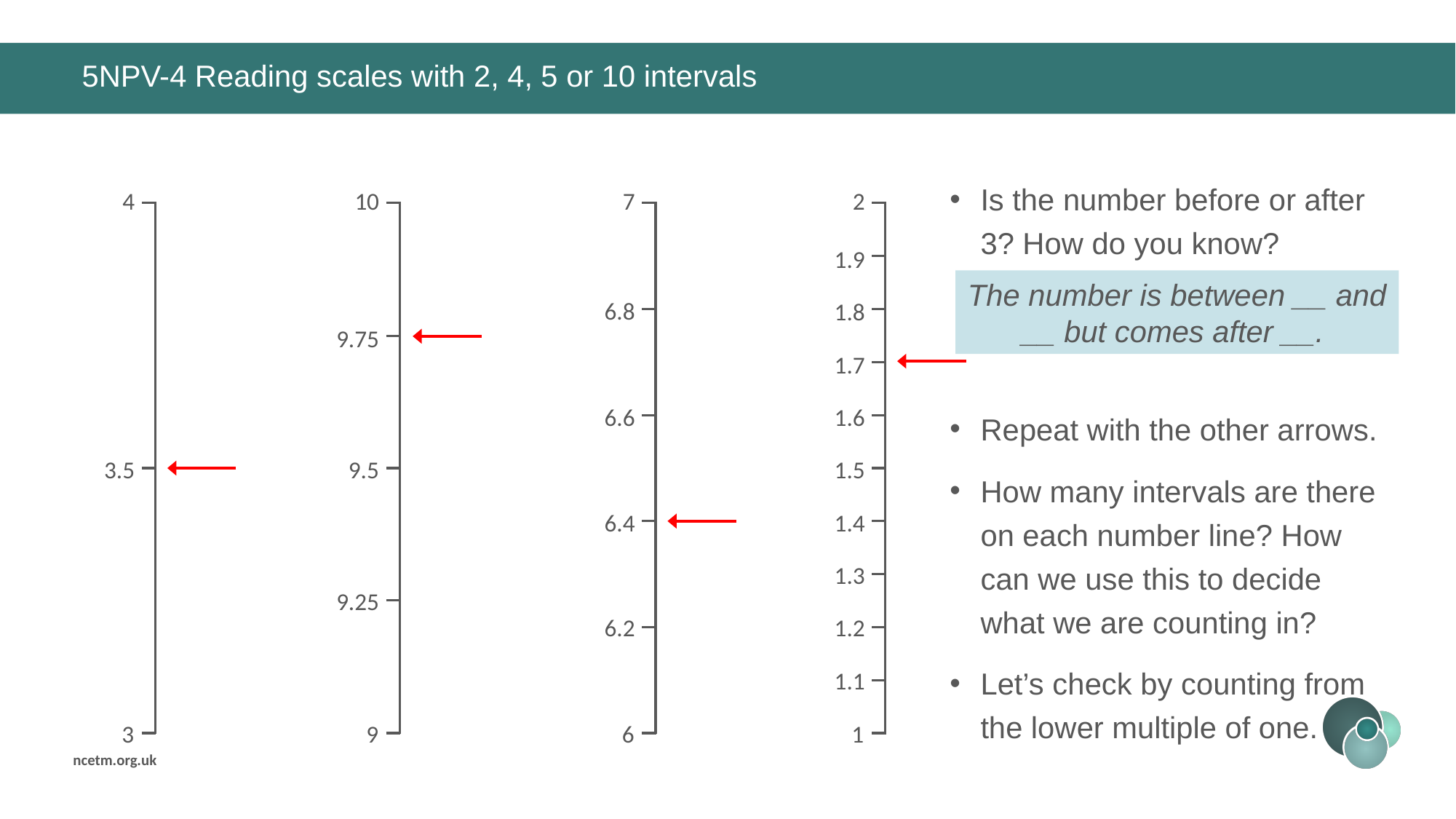

# 5NPV-4 Reading scales with 2, 4, 5 or 10 intervals
Is the number before or after 3? How do you know?

Repeat with the other arrows.
How many intervals are there on each number line? How can we use this to decide what we are counting in?
Let’s check by counting from the lower multiple of one.

4
3
10
9
7
6
2
1
1.9
1.8
1.7
1.6
1.5
1.4
1.3
1.2
1.1
The number is between __ and __ but comes after __.
6.8
6.6
6.4
6.2
9.75
9.5
9.25
3.5